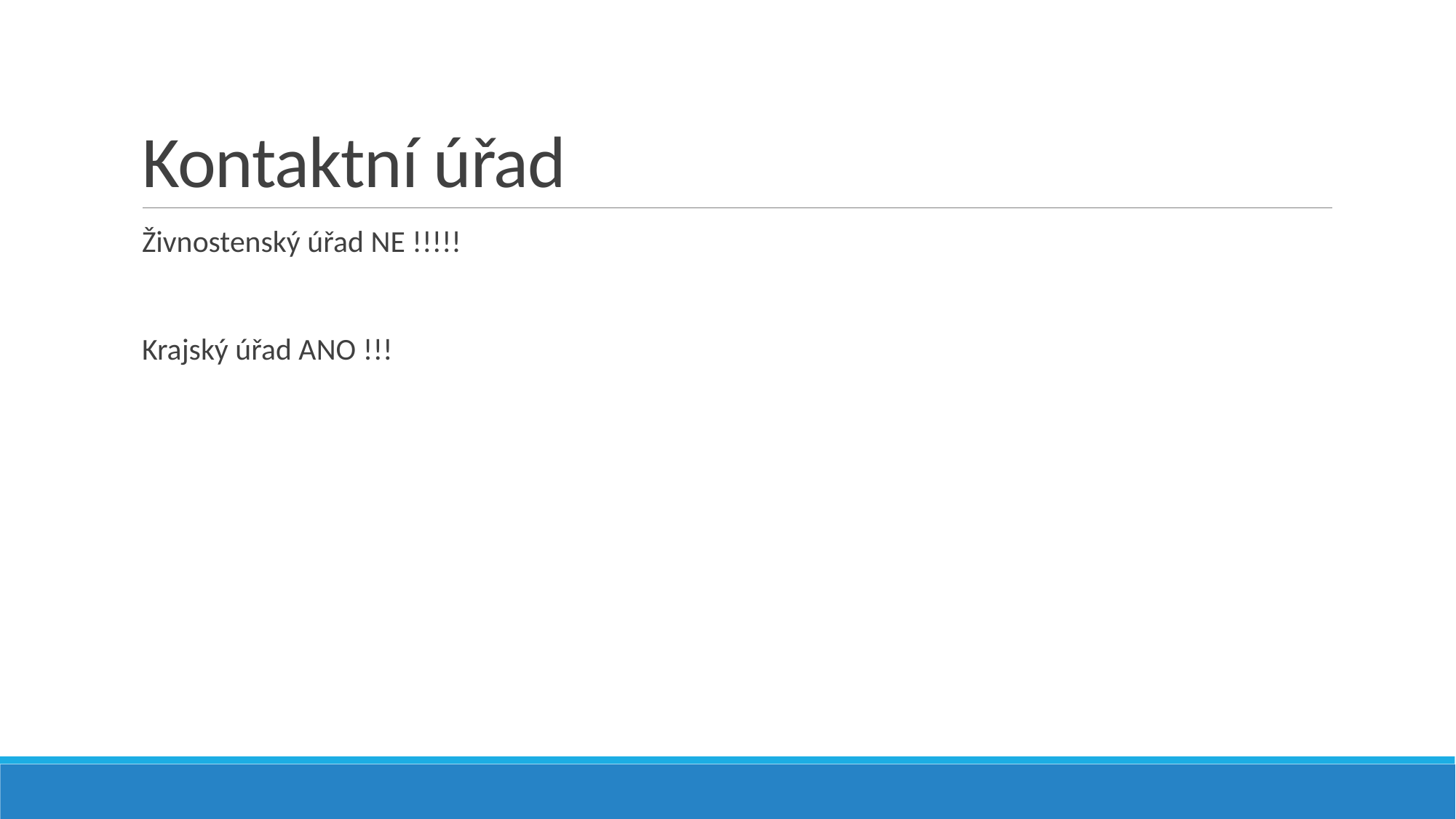

# Kontaktní úřad
Živnostenský úřad NE !!!!!

Krajský úřad ANO !!!